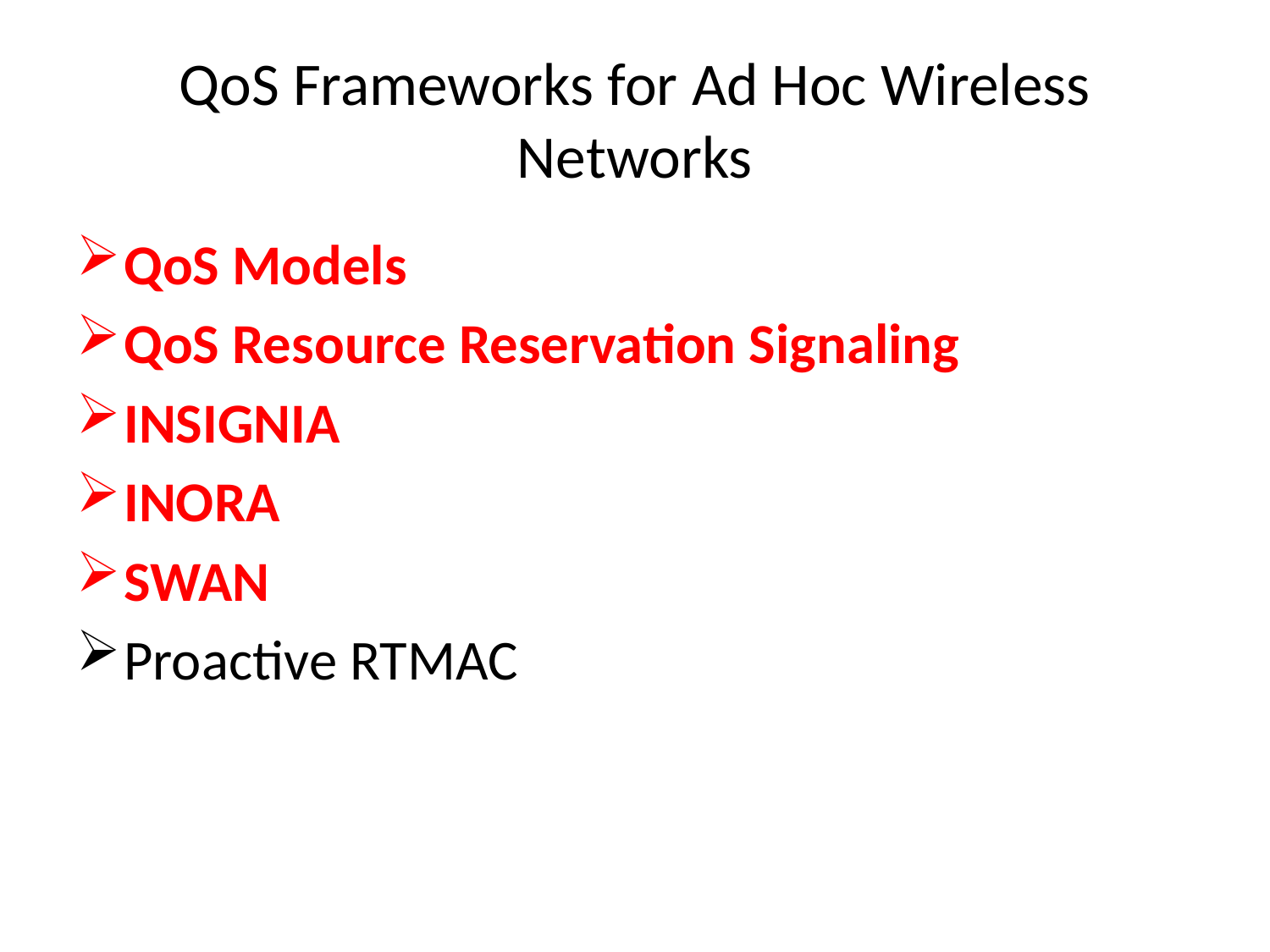

# QoS Frameworks for Ad Hoc Wireless Networks
QoS Models
QoS Resource Reservation Signaling
INSIGNIA
INORA
SWAN
Proactive RTMAC